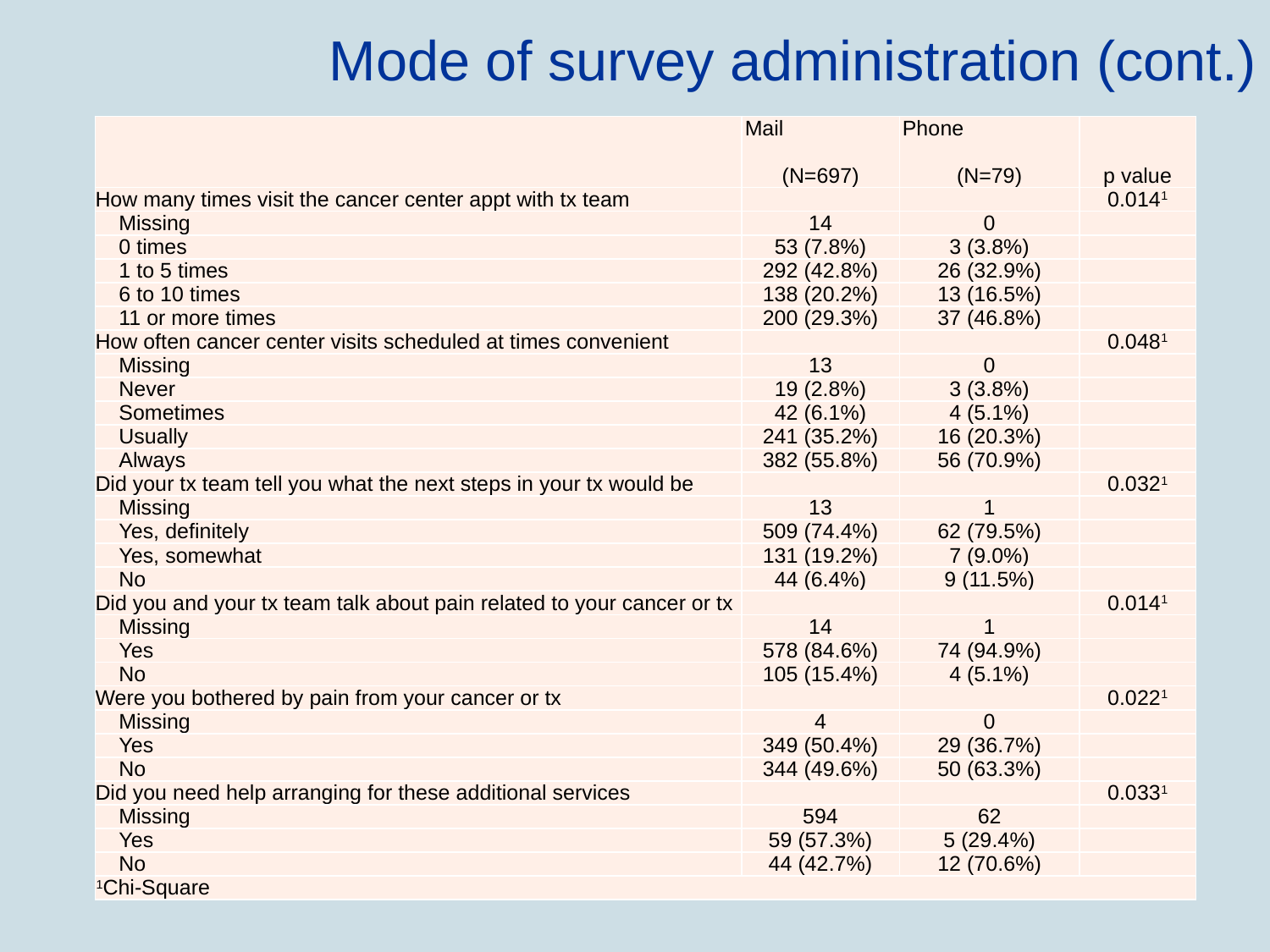

# Mode of survey administration (cont.)
|  | Mail (N=697) | Phone (N=79) | p value |
| --- | --- | --- | --- |
| How many times visit the cancer center appt with tx team |  |  | 0.0141 |
| Missing | 14 | 0 |  |
| 0 times | 53 (7.8%) | 3 (3.8%) |  |
| 1 to 5 times | 292 (42.8%) | 26 (32.9%) |  |
| 6 to 10 times | 138 (20.2%) | 13 (16.5%) |  |
| 11 or more times | 200 (29.3%) | 37 (46.8%) |  |
| How often cancer center visits scheduled at times convenient |  |  | 0.0481 |
| Missing | 13 | 0 |  |
| Never | 19 (2.8%) | 3 (3.8%) |  |
| Sometimes | 42 (6.1%) | 4 (5.1%) |  |
| Usually | 241 (35.2%) | 16 (20.3%) |  |
| Always | 382 (55.8%) | 56 (70.9%) |  |
| Did your tx team tell you what the next steps in your tx would be |  |  | 0.0321 |
| Missing | 13 | 1 |  |
| Yes, definitely | 509 (74.4%) | 62 (79.5%) |  |
| Yes, somewhat | 131 (19.2%) | 7 (9.0%) |  |
| No | 44 (6.4%) | 9 (11.5%) |  |
| Did you and your tx team talk about pain related to your cancer or tx |  |  | 0.0141 |
| Missing | 14 | 1 |  |
| Yes | 578 (84.6%) | 74 (94.9%) |  |
| No | 105 (15.4%) | 4 (5.1%) |  |
| Were you bothered by pain from your cancer or tx |  |  | 0.0221 |
| Missing | 4 | 0 |  |
| Yes | 349 (50.4%) | 29 (36.7%) |  |
| No | 344 (49.6%) | 50 (63.3%) |  |
| Did you need help arranging for these additional services |  |  | 0.0331 |
| Missing | 594 | 62 |  |
| Yes | 59 (57.3%) | 5 (29.4%) |  |
| No | 44 (42.7%) | 12 (70.6%) |  |
| 1Chi-Square |  |  |  |